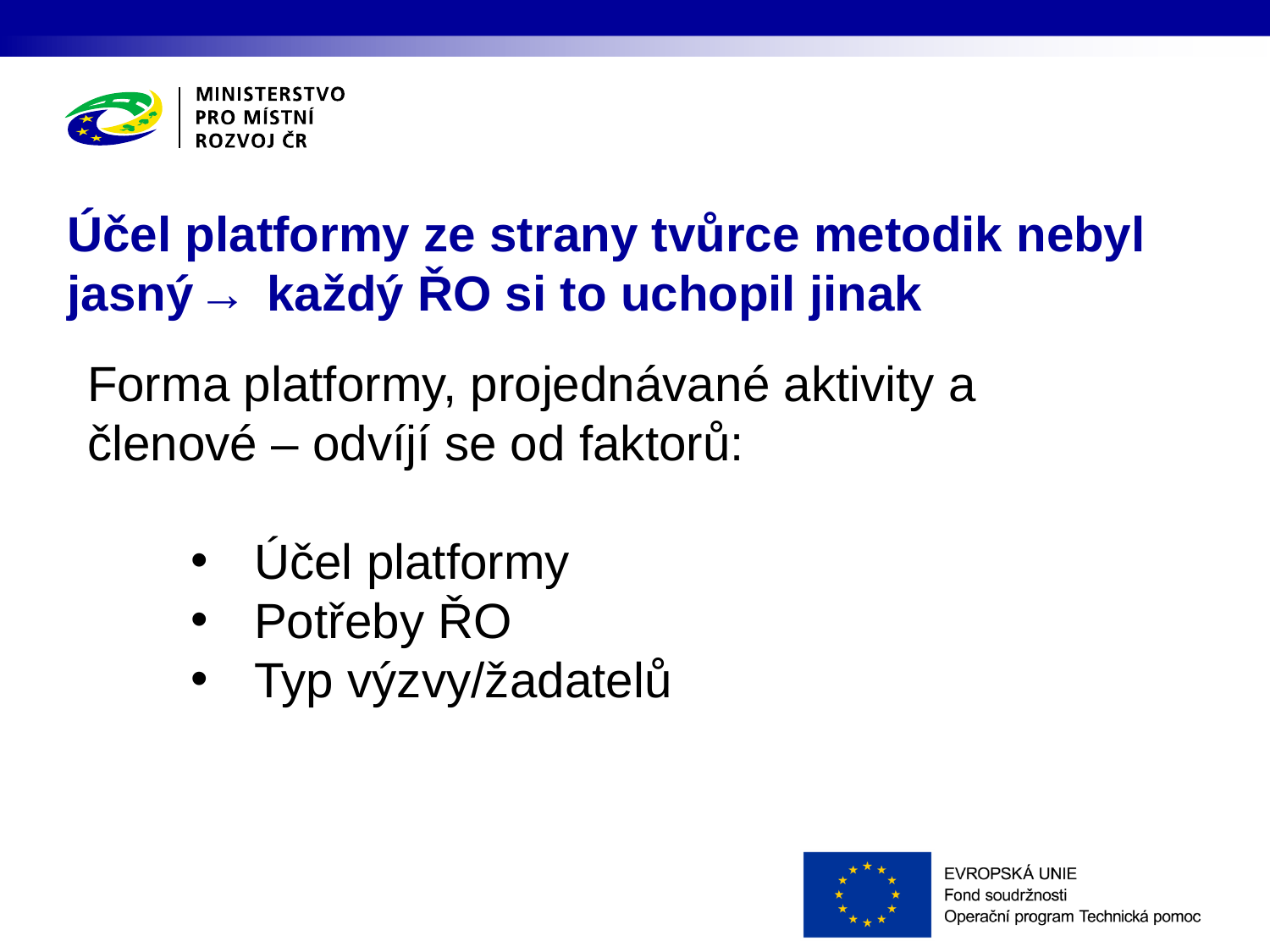

# Účel platformy ze strany tvůrce metodik nebyl jasný → každý ŘO si to uchopil jinak

Forma platformy, projednávané aktivity a  členové – odvíjí se od faktorů:

Účel platformy
Potřeby ŘO
Typ výzvy/žadatelů